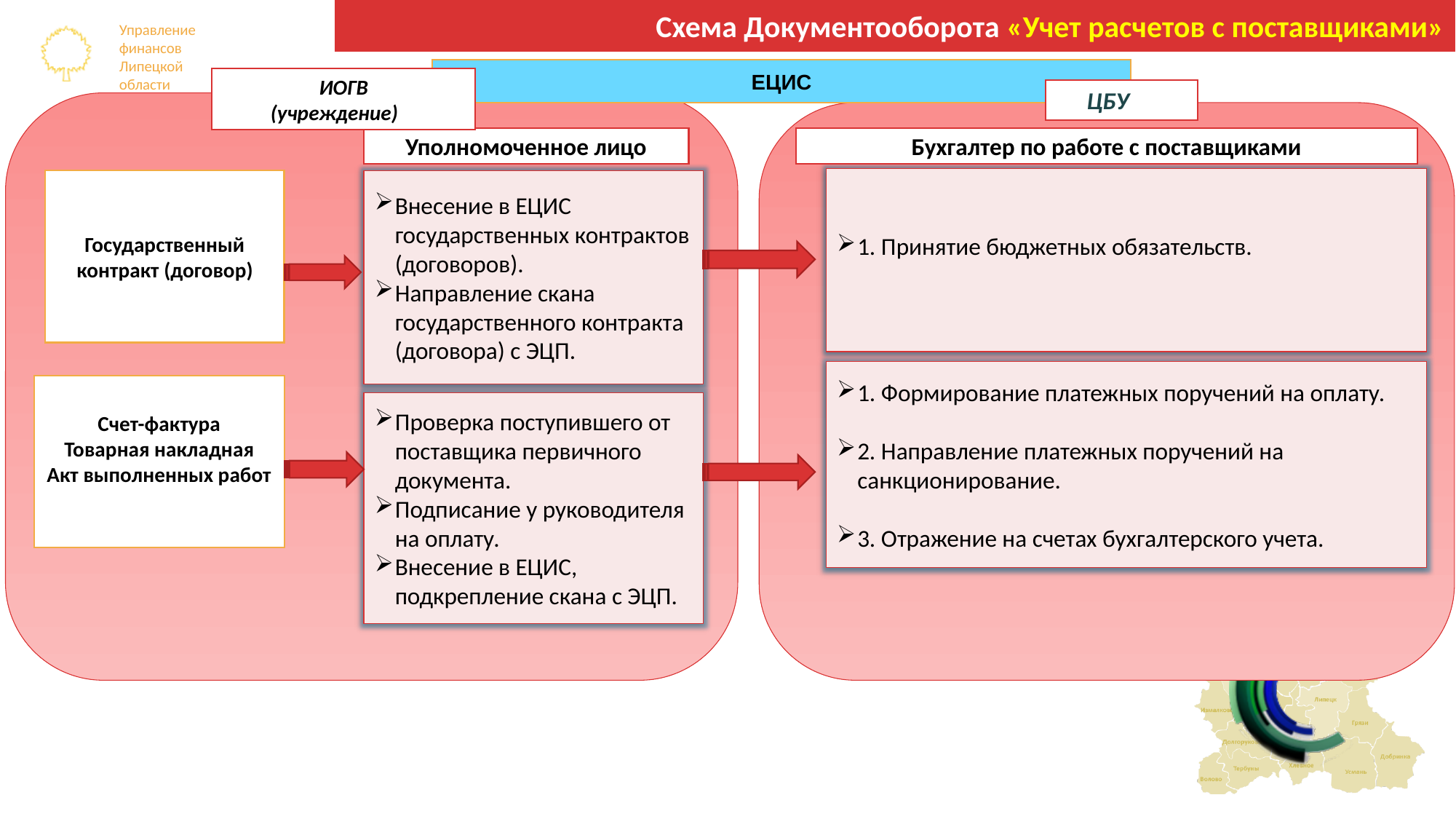

Схема Документооборота «Учет расчетов с поставщиками»
ЕЦИС
ИОГВ
(учреждение)
ЦБУ

Уполномоченное лицо
Бухгалтер по работе с поставщиками
1. Принятие бюджетных обязательств.

Государственный контракт (договор)

Внесение в ЕЦИС государственных контрактов (договоров).
Направление скана государственного контракта (договора) с ЭЦП.

1. Формирование платежных поручений на оплату.

2. Направление платежных поручений на санкционирование.

3. Отражение на счетах бухгалтерского учета.
Счет-фактура
 Товарная накладная
Акт выполненных работ

Проверка поступившего от поставщика первичного документа.
Подписание у руководителя на оплату.
Внесение в ЕЦИС, подкрепление скана с ЭЦП.